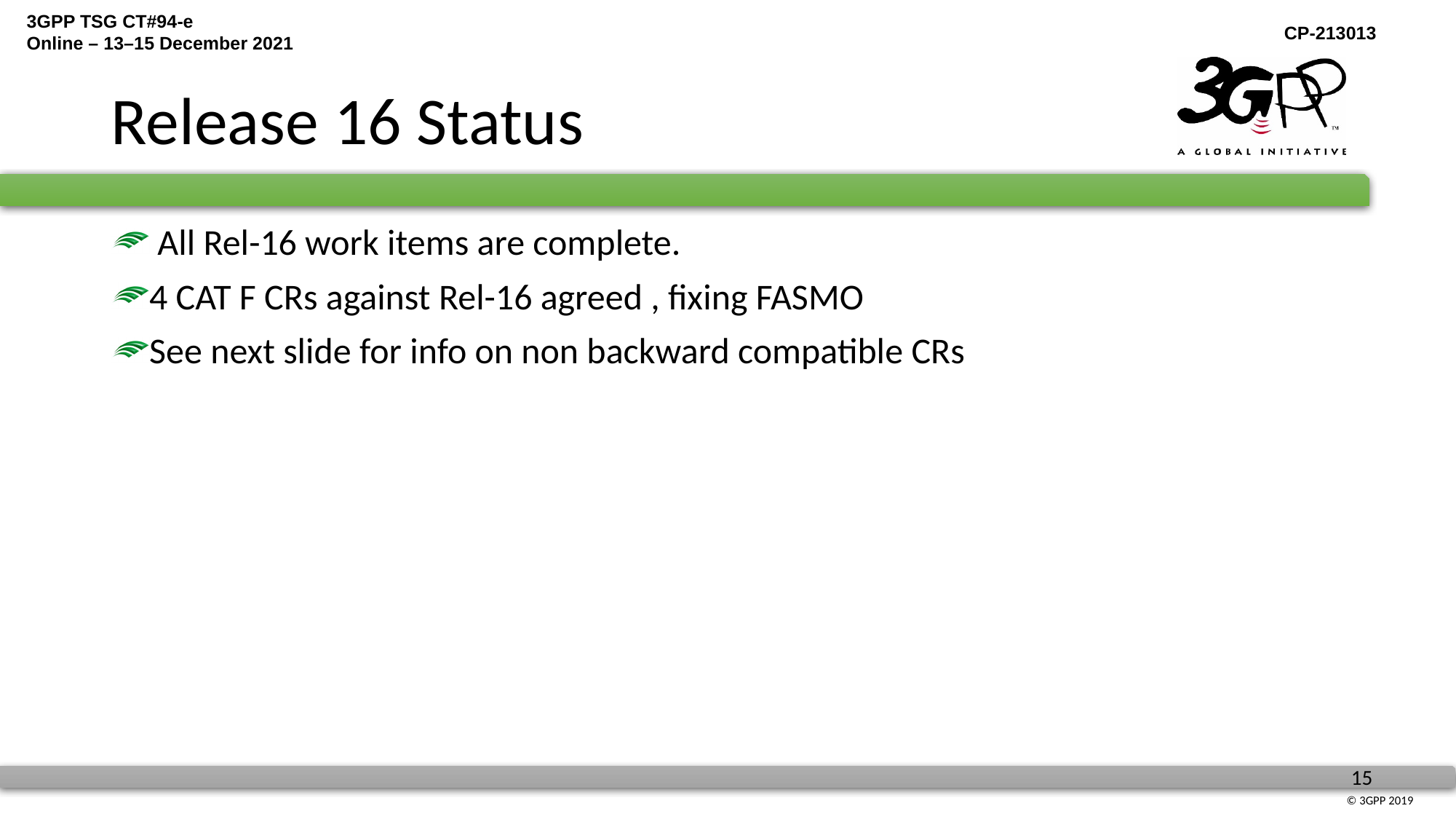

# Release 16 Status
 All Rel-16 work items are complete.
4 CAT F CRs against Rel-16 agreed , fixing FASMO
See next slide for info on non backward compatible CRs